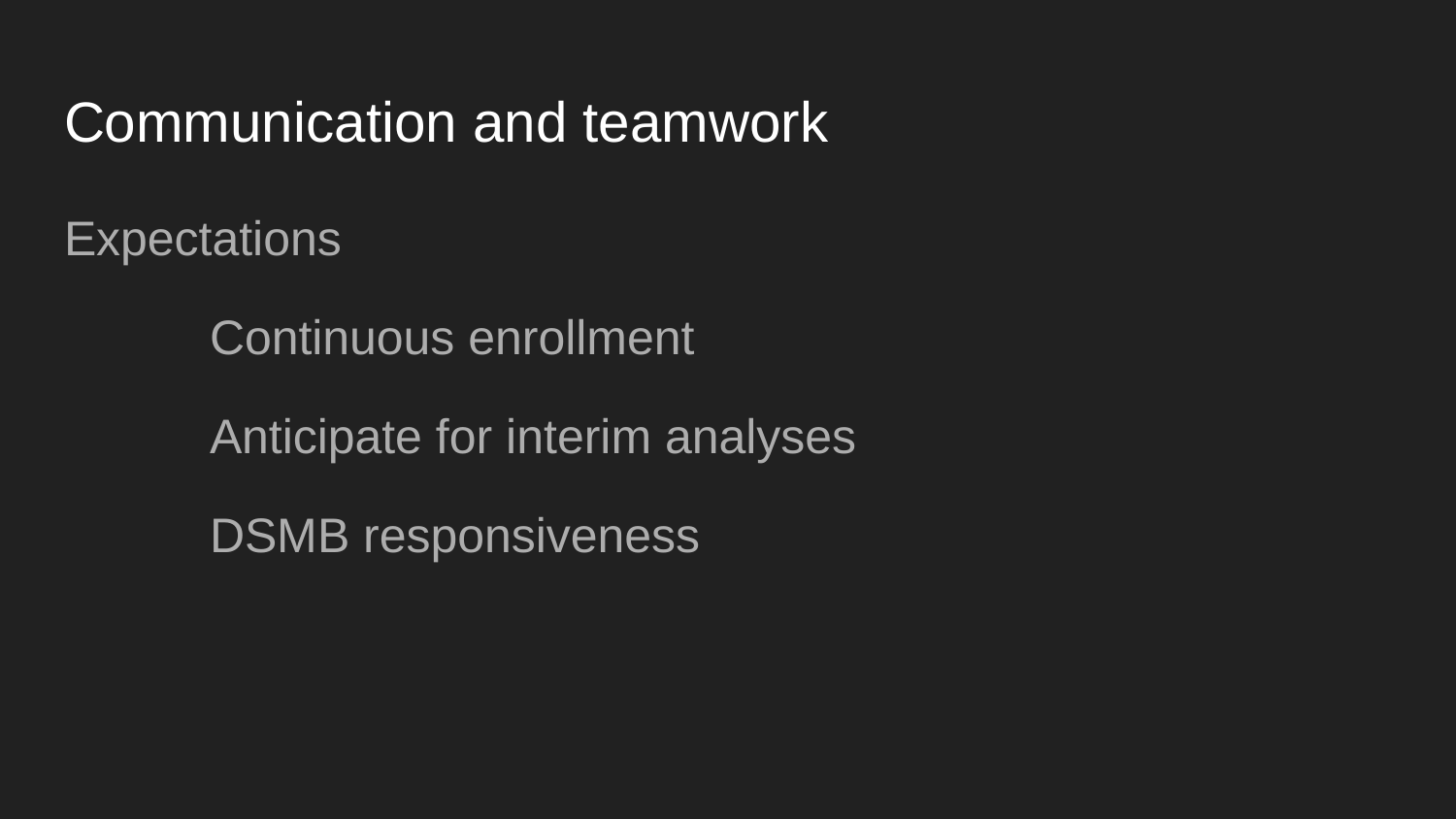

# Communication and teamwork
Expectations
	Continuous enrollment
	Anticipate for interim analyses
	DSMB responsiveness